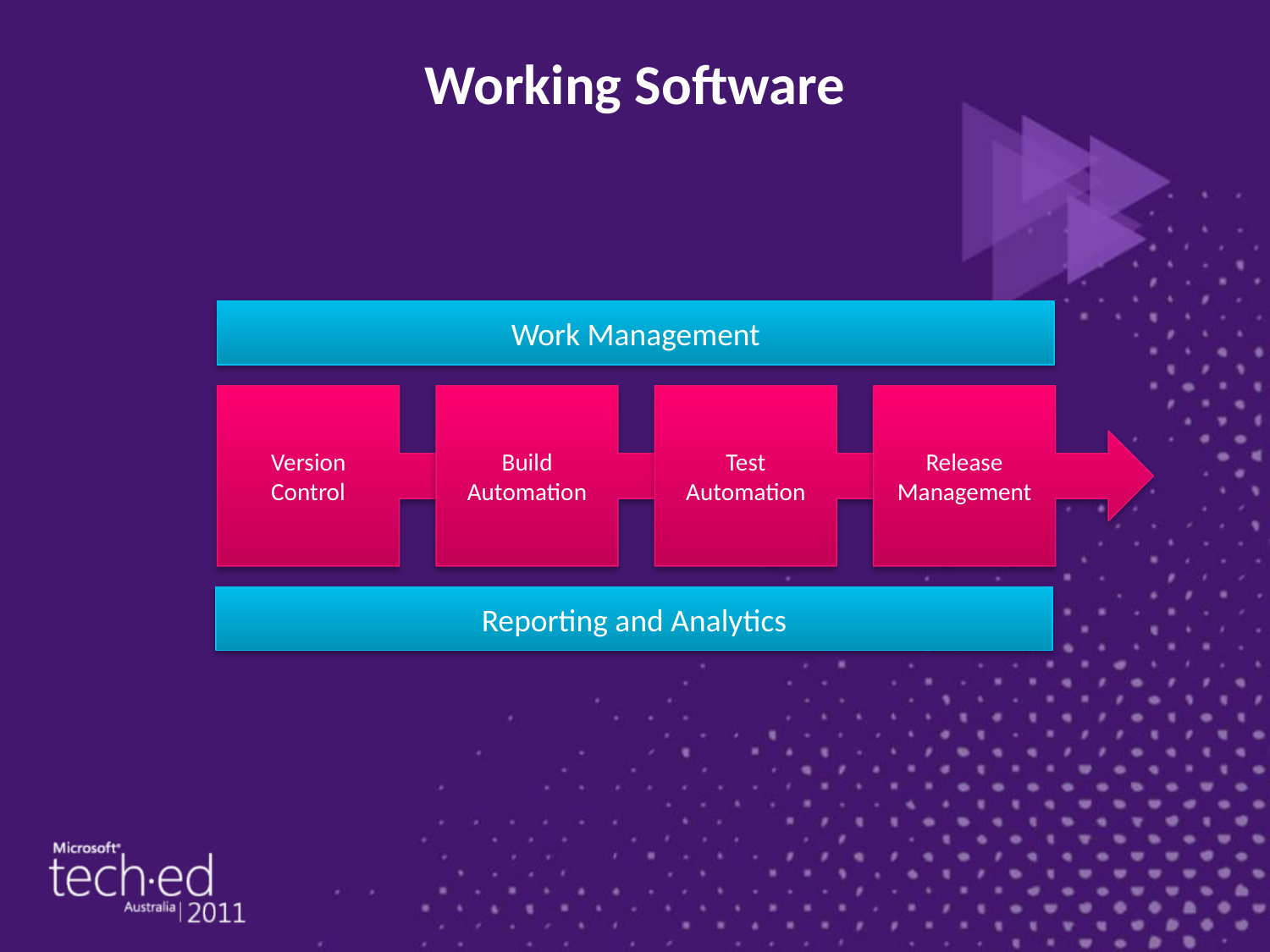

Working Software
Work Management
Version
Control
Build
Automation
Test Automation
Release Management
Reporting and Analytics